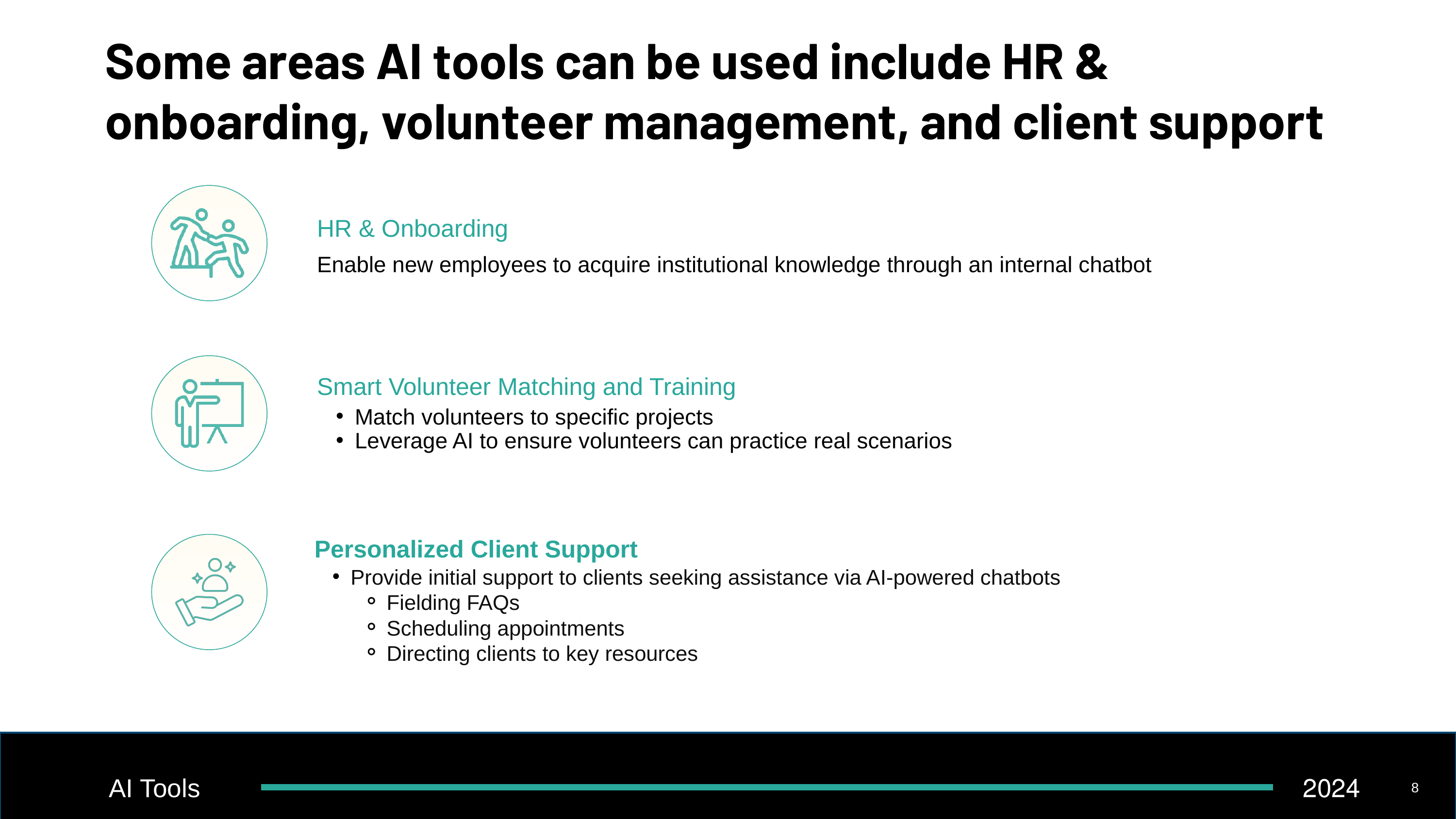

# Some areas AI tools can be used include HR & onboarding, volunteer management, and client support

HR & Onboarding

Enable new employees to acquire institutional knowledge through an internal chatbot

Smart Volunteer Matching and Training
Match volunteers to specific projects
Leverage AI to ensure volunteers can practice real scenarios

Personalized Client Support
Provide initial support to clients seeking assistance via AI-powered chatbots
Fielding FAQs
Scheduling appointments
Directing clients to key resources